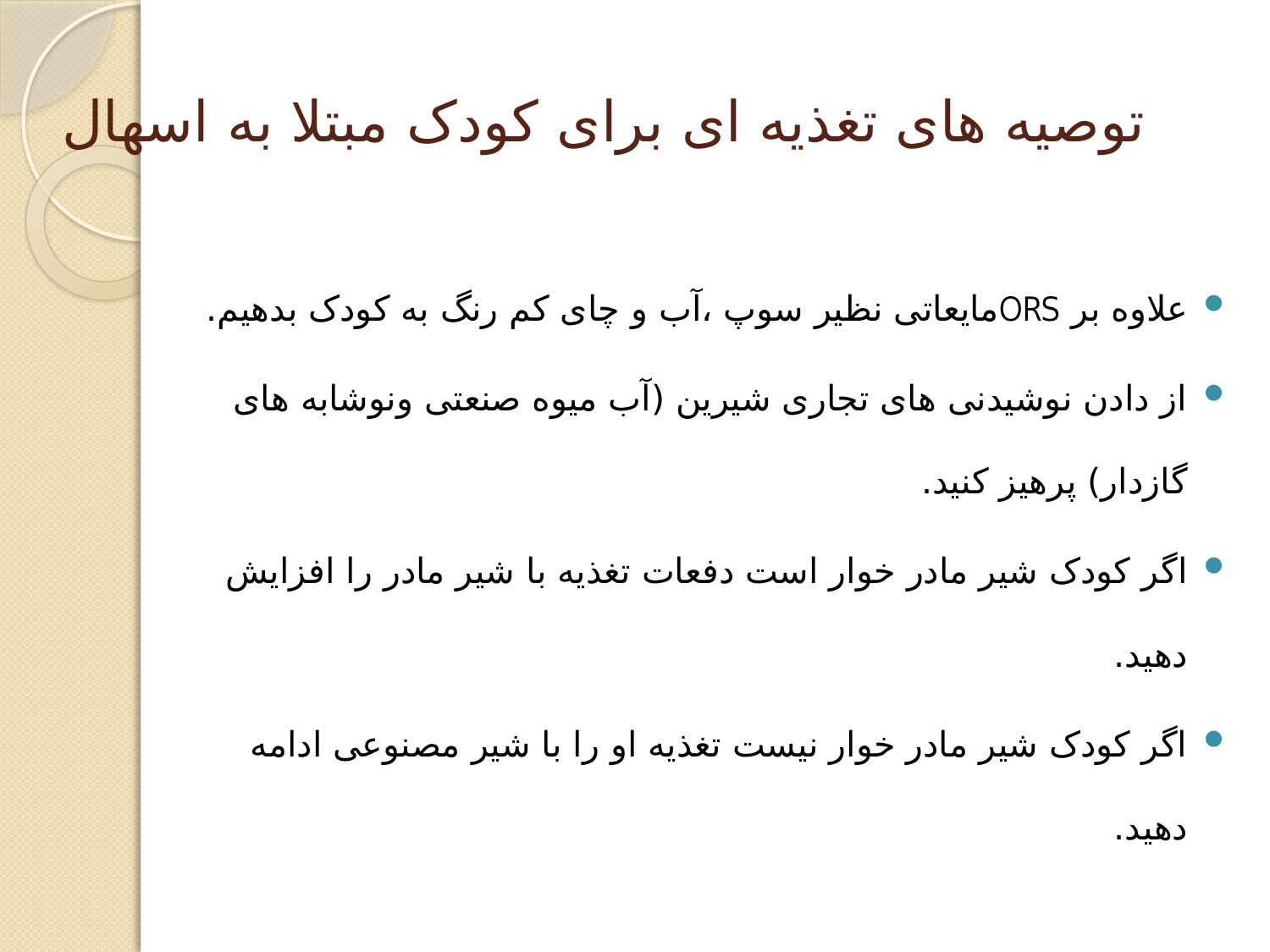

# توصیه های تغذیه ای برای کودک مبتلا به اسهال
علاوه بر ORSمایعاتی نظیر سوپ ،آب و چای کم رنگ به کودک بدهیم.
از دادن نوشیدنی های تجاری شیرین (آب میوه صنعتی ونوشابه های گازدار) پرهیز کنید.
اگر کودک شیر مادر خوار است دفعات تغذیه با شیر مادر را افزایش دهید.
اگر کودک شیر مادر خوار نیست تغذیه او را با شیر مصنوعی ادامه دهید.